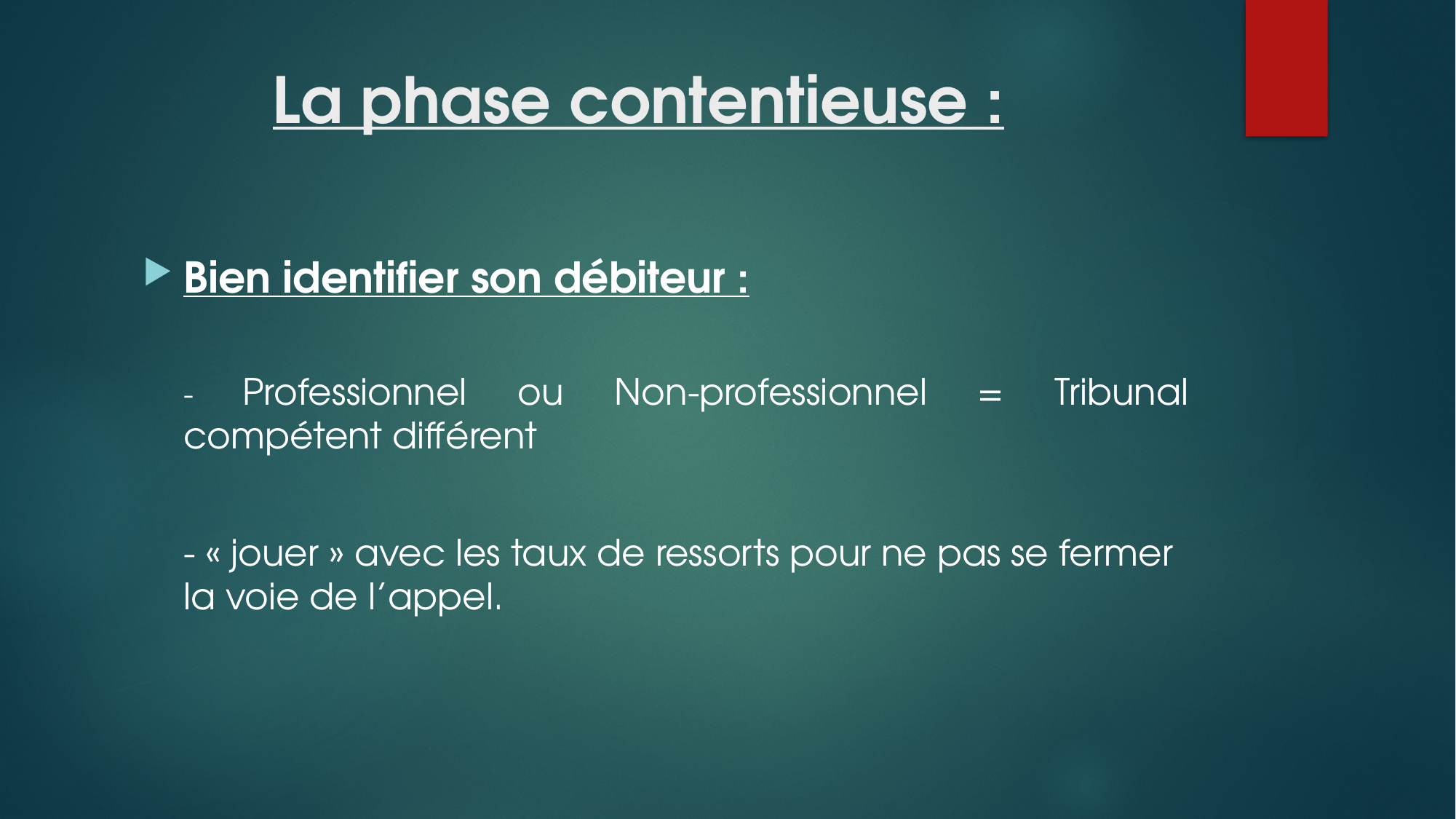

# La phase contentieuse :
Bien identifier son débiteur :

	- Professionnel ou Non-professionnel = Tribunal compétent différent

	- « jouer » avec les taux de ressorts pour ne pas se fermer la voie de l’appel.